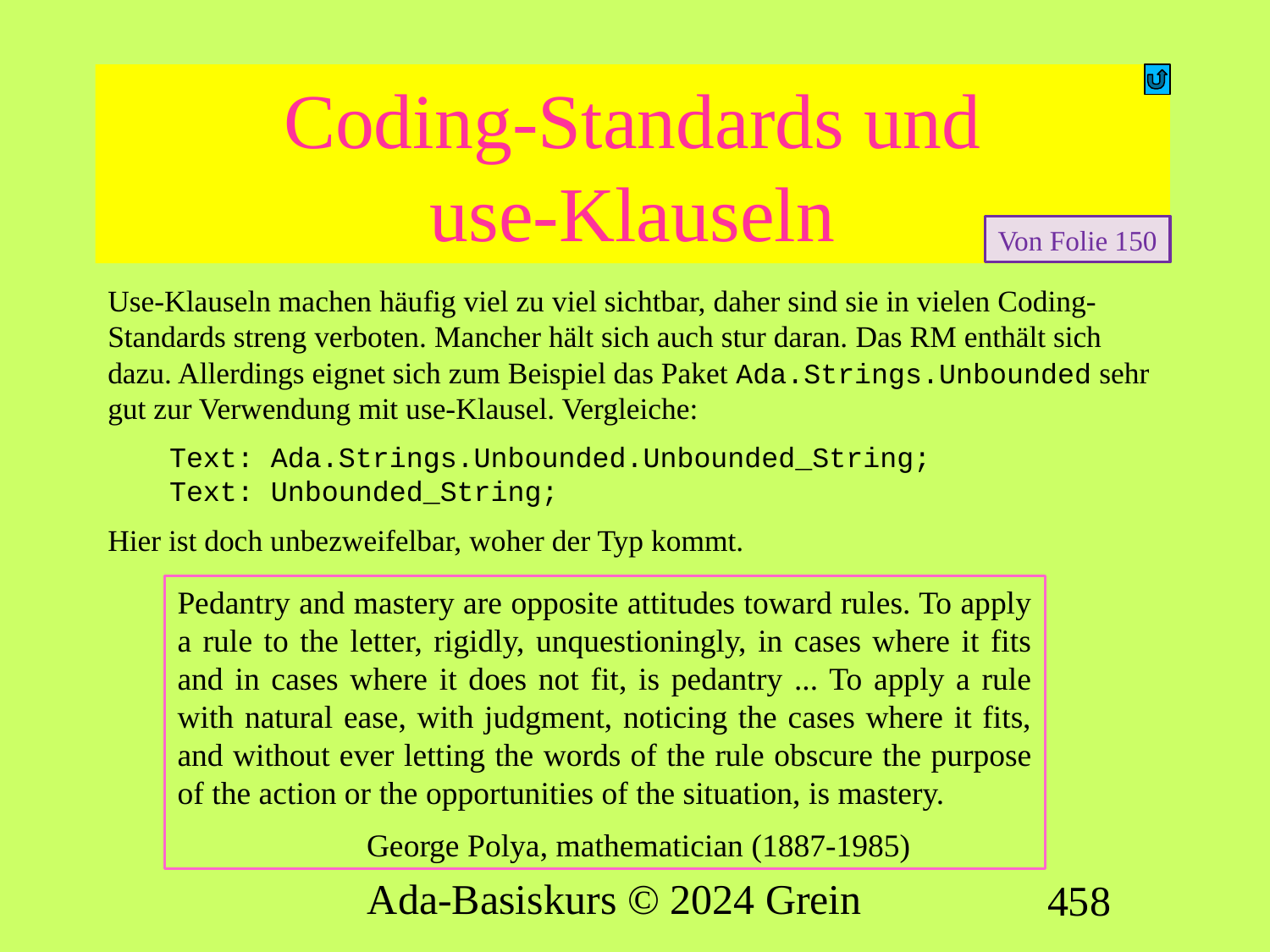

# Coding-Standards und use-Klauseln

Von Folie 150
Use-Klauseln machen häufig viel zu viel sichtbar, daher sind sie in vielen Coding-Standards streng verboten. Mancher hält sich auch stur daran. Das RM enthält sich dazu. Allerdings eignet sich zum Beispiel das Paket Ada.Strings.Unbounded sehr gut zur Verwendung mit use-Klausel. Vergleiche:
Text: Ada.Strings.Unbounded.Unbounded_String;
Text: Unbounded_String;
Hier ist doch unbezweifelbar, woher der Typ kommt.
Pedantry and mastery are opposite attitudes toward rules. To apply a rule to the letter, rigidly, unquestioningly, in cases where it fits and in cases where it does not fit, is pedantry ... To apply a rule with natural ease, with judgment, noticing the cases where it fits, and without ever letting the words of the rule obscure the purpose of the action or the opportunities of the situation, is mastery.
George Polya, mathematician (1887-1985)
Ada-Basiskurs © 2024 Grein
458